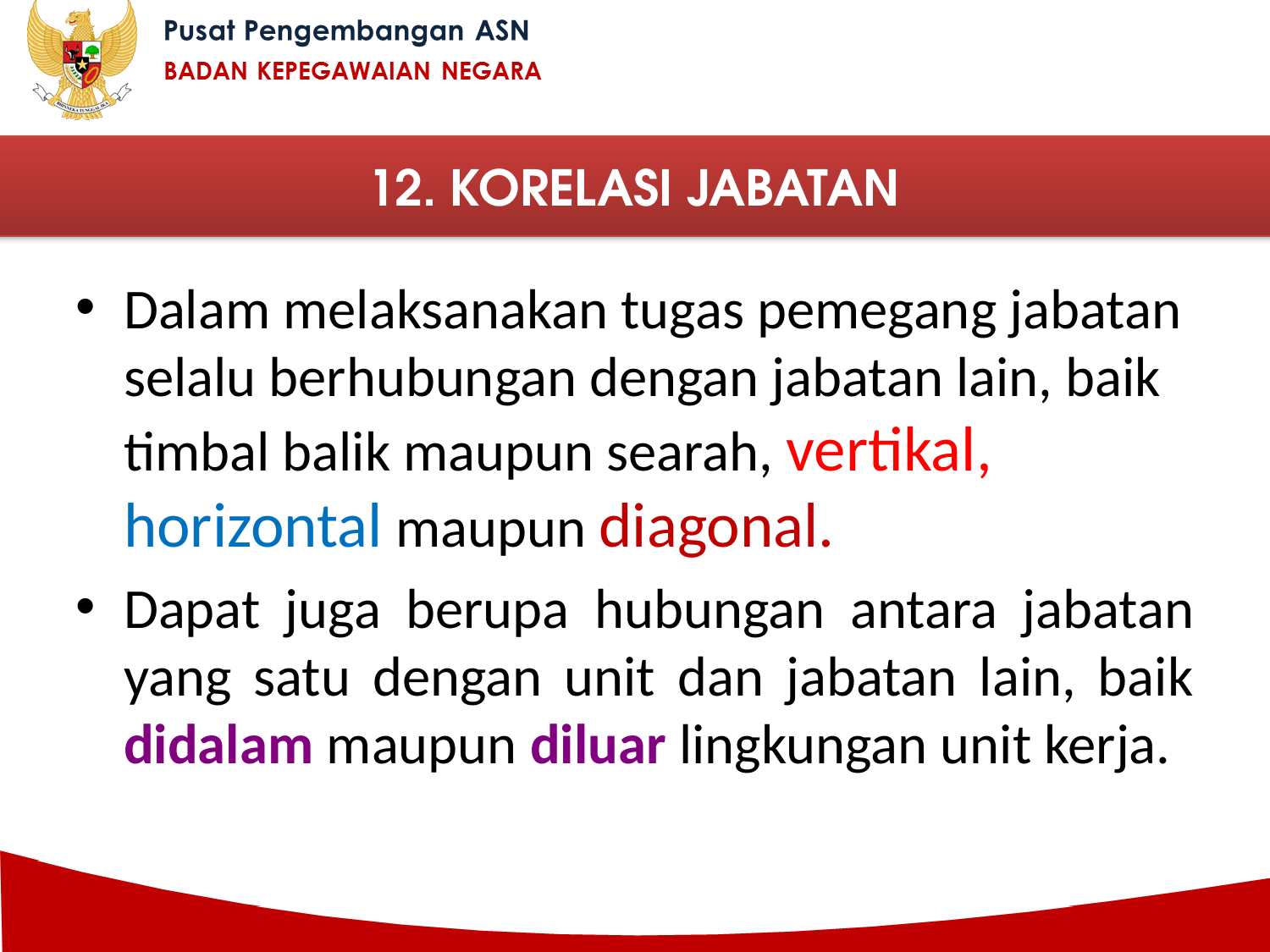

12. KORELASI JABATAN
Dalam melaksanakan tugas pemegang jabatan selalu berhubungan dengan jabatan lain, baik timbal balik maupun searah, vertikal, horizontal maupun diagonal.
Dapat juga berupa hubungan antara jabatan yang satu dengan unit dan jabatan lain, baik didalam maupun diluar lingkungan unit kerja.